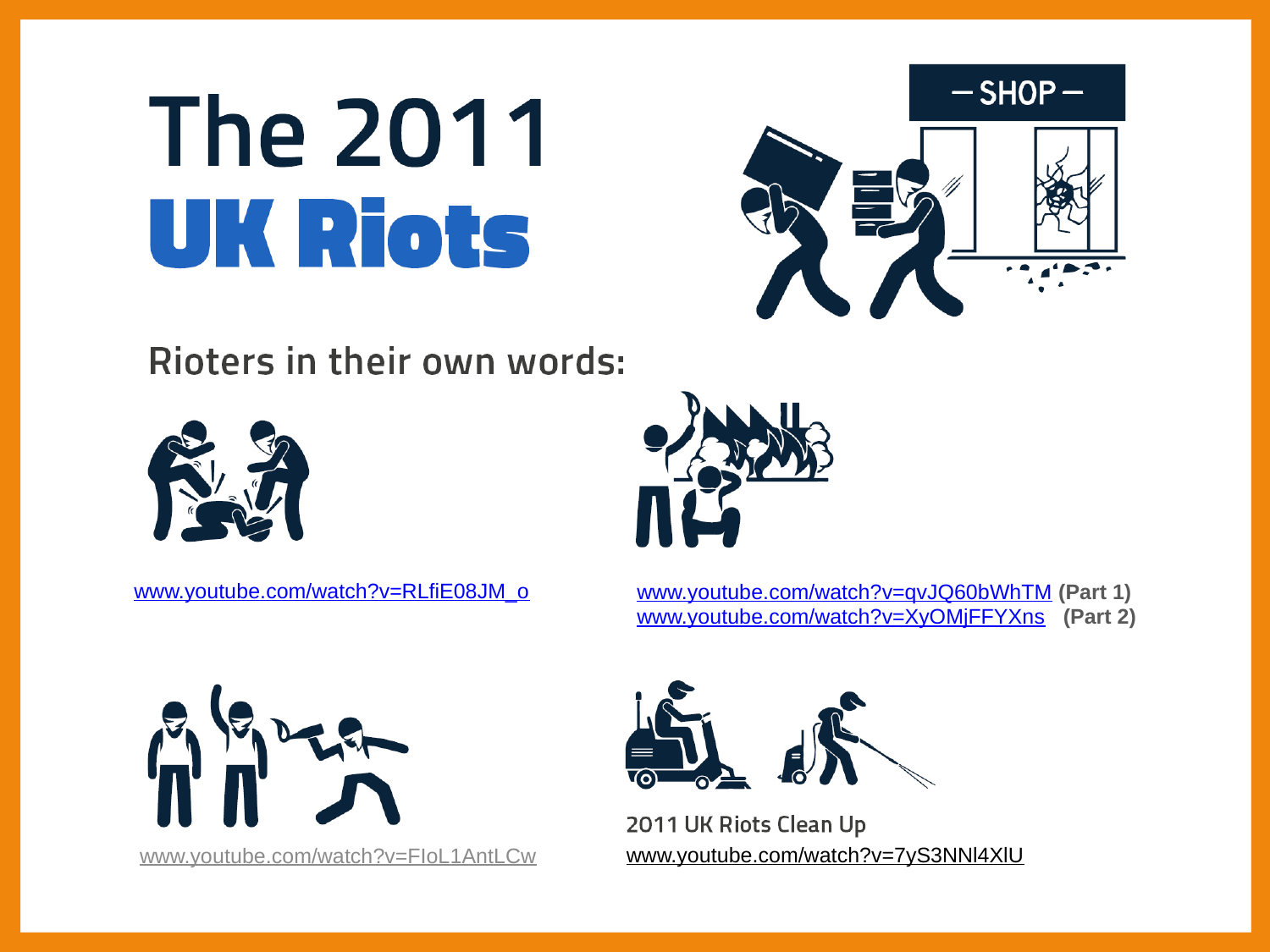

www.youtube.com/watch?v=RLfiE08JM_o
www.youtube.com/watch?v=qvJQ60bWhTM (Part 1)
www.youtube.com/watch?v=XyOMjFFYXns   (Part 2)

www.youtube.com/watch?v=FIoL1AntLCw
www.youtube.com/watch?v=7yS3NNl4XlU